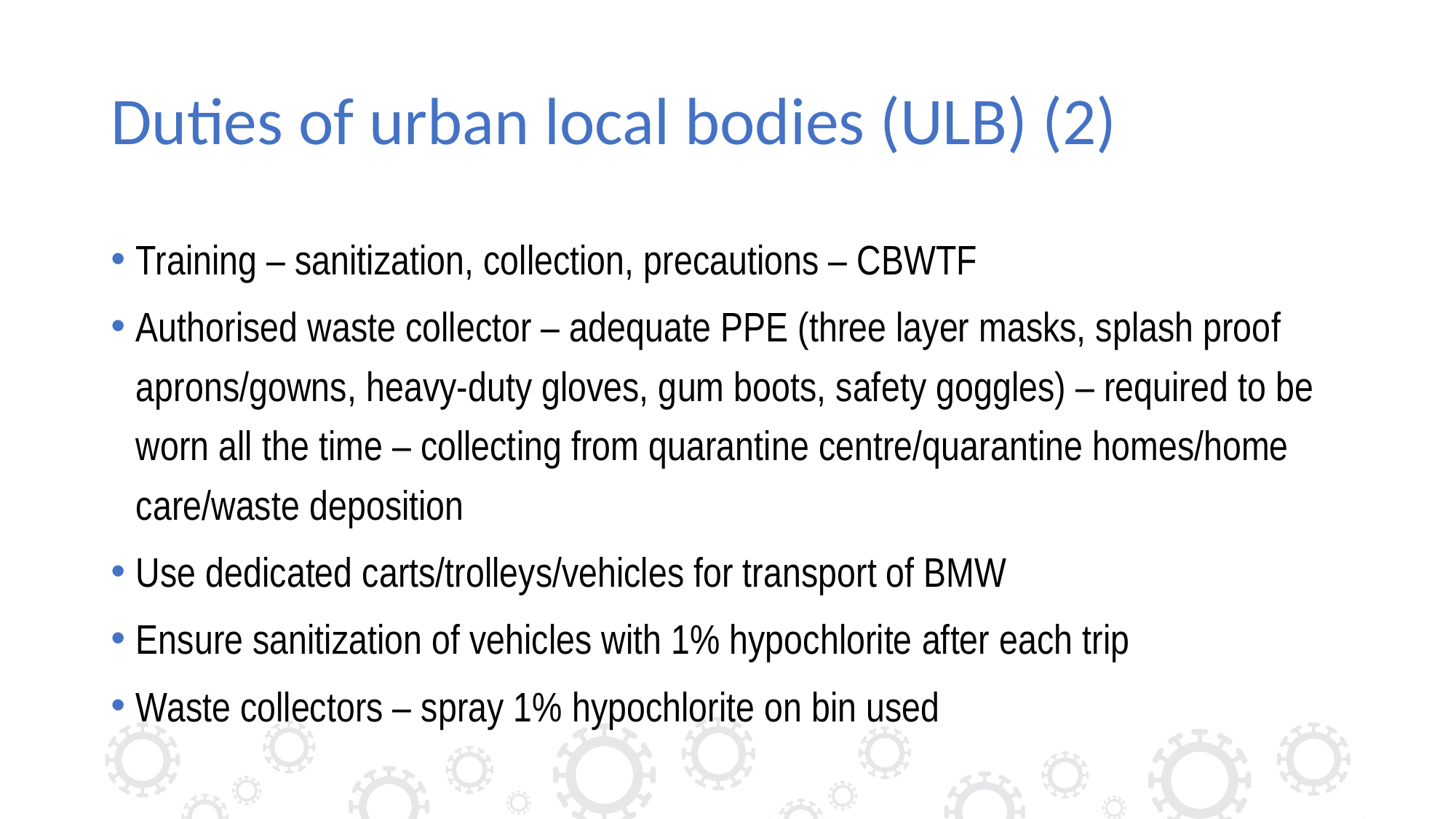

# Duties of urban local bodies (ULB) (2)
Training – sanitization, collection, precautions – CBWTF
Authorised waste collector – adequate PPE (three layer masks, splash proof aprons/gowns, heavy-duty gloves, gum boots, safety goggles) – required to be worn all the time – collecting from quarantine centre/quarantine homes/home care/waste deposition
Use dedicated carts/trolleys/vehicles for transport of BMW
Ensure sanitization of vehicles with 1% hypochlorite after each trip
Waste collectors – spray 1% hypochlorite on bin used